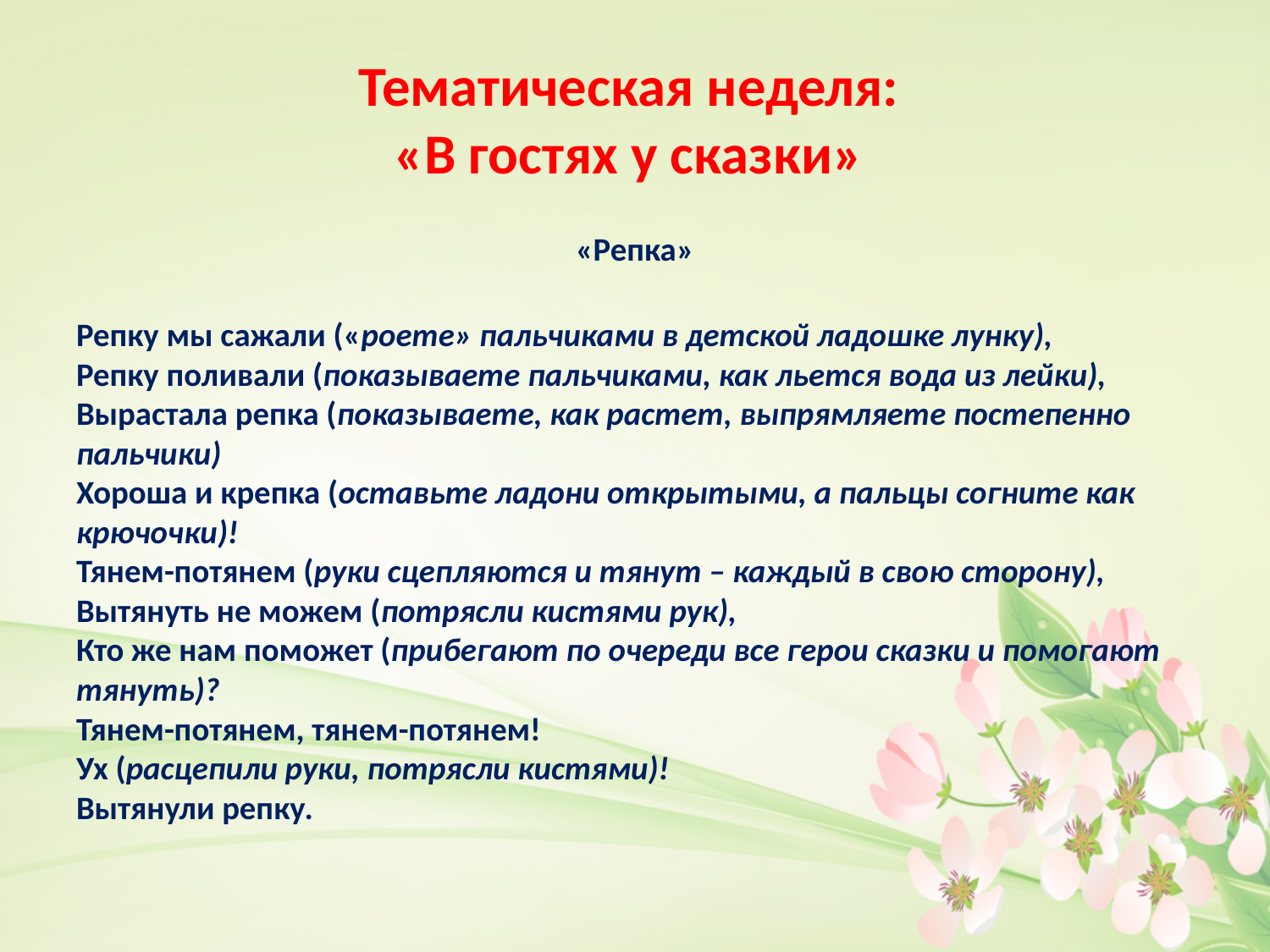

# Тематическая неделя: «В гостях у сказки»
«Репка»
Репку мы сажали («роете» пальчиками в детской ладошке лунку),
Репку поливали (показываете пальчиками, как льется вода из лейки),
Вырастала репка (показываете, как растет, выпрямляете постепенно пальчики)
Хороша и крепка (оставьте ладони открытыми, а пальцы согните как крючочки)!
Тянем-потянем (руки сцепляются и тянут – каждый в свою сторону),
Вытянуть не можем (потрясли кистями рук),
Кто же нам поможет (прибегают по очереди все герои сказки и помогают тянуть)?
Тянем-потянем, тянем-потянем!
Ух (расцепили руки, потрясли кистями)!
Вытянули репку.